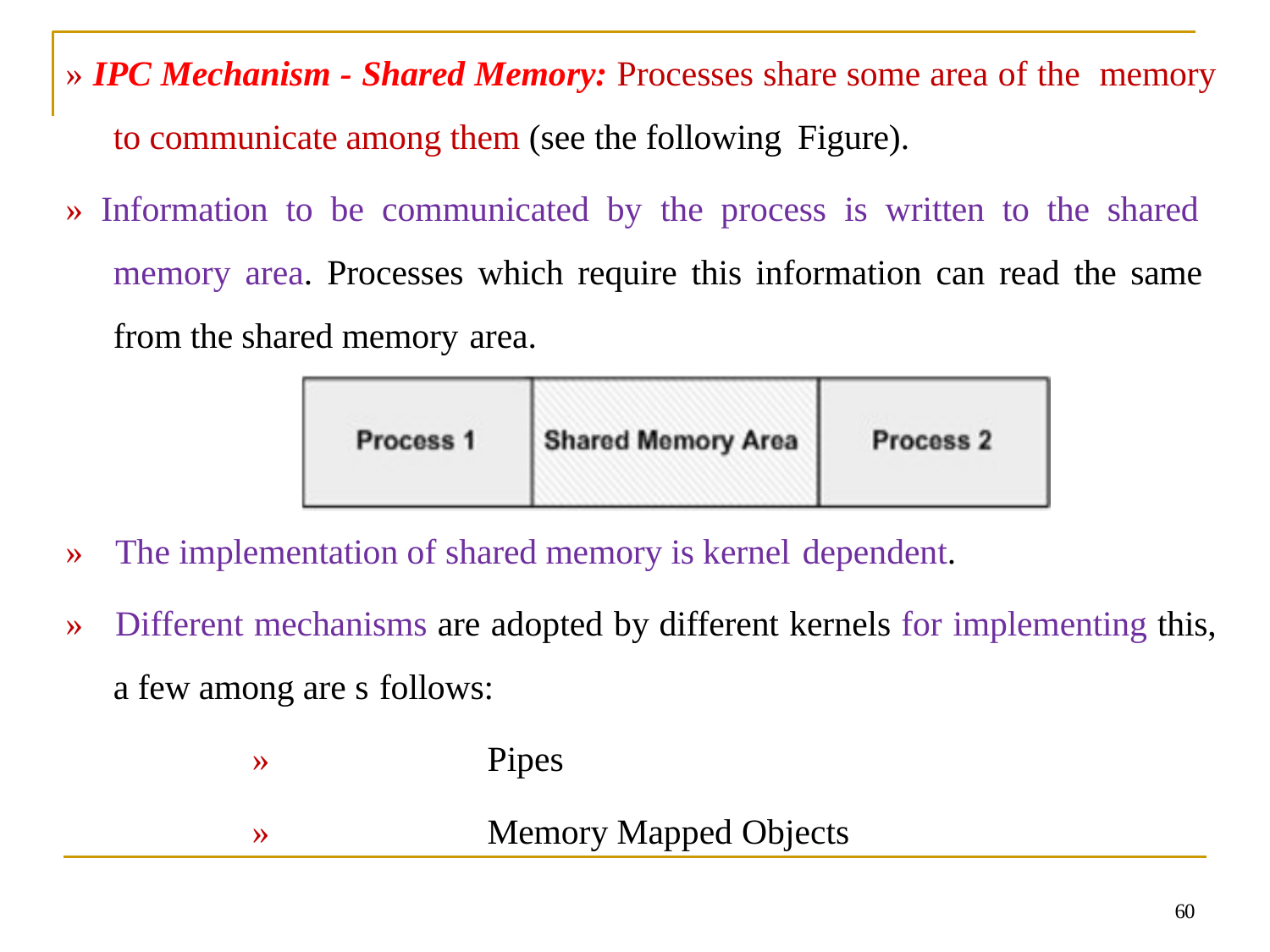

» IPC Mechanism - Shared Memory: Processes share some area of the  memory to communicate among them (see the following Figure).
» Information to be communicated by the process is written to the shared  memory area. Processes which require this information can read the same  from the shared memory area.

»	The implementation of shared memory is kernel dependent.
»	Different mechanisms are adopted by different kernels for implementing this,
a few among are s follows:
»	Pipes
»	Memory Mapped Objects
60